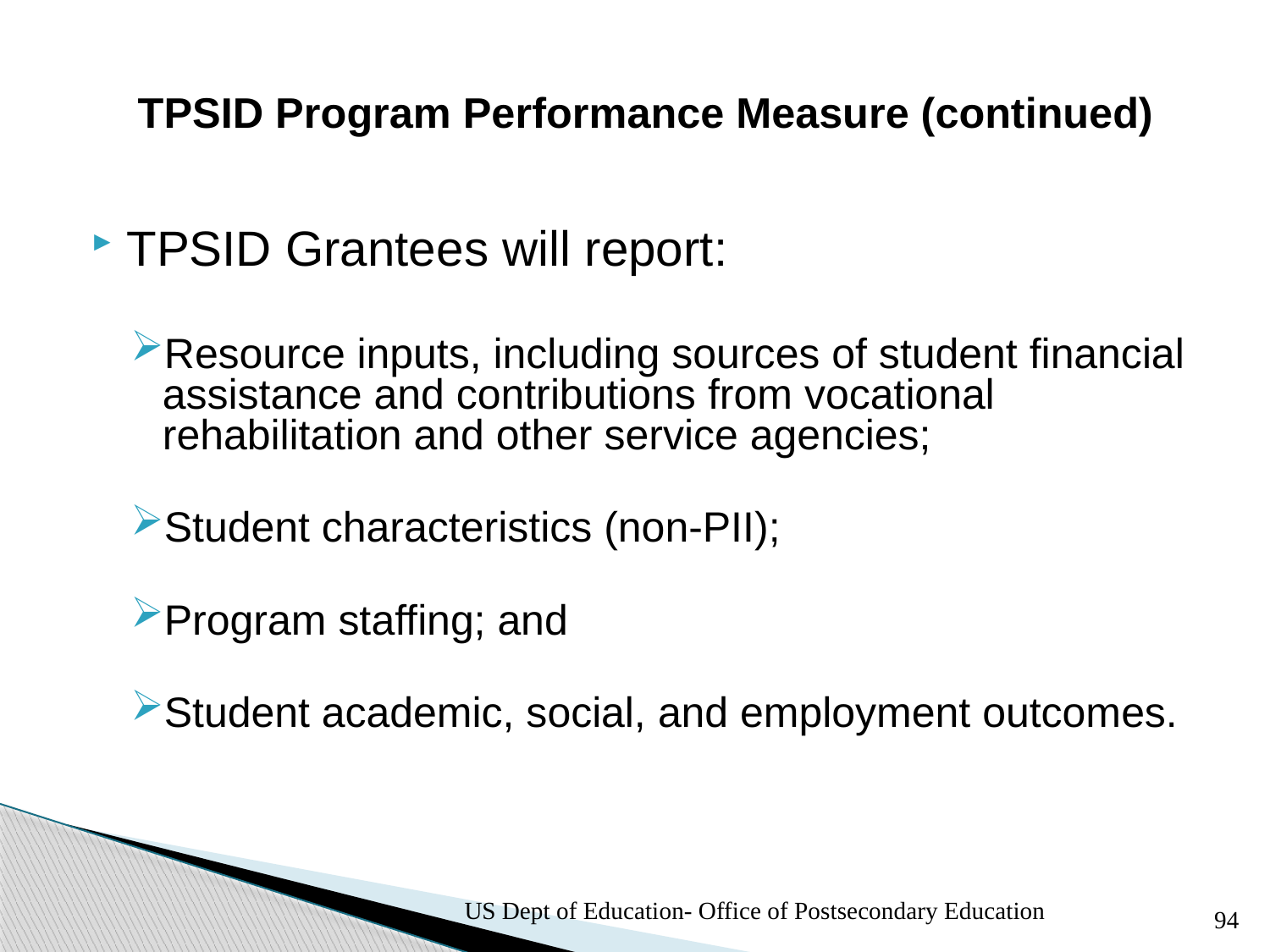

# TPSID Program Performance Measure (continued)
TPSID Grantees will report:

Resource inputs, including sources of student financial assistance and contributions from vocational rehabilitation and other service agencies;

Student characteristics (non-PII);

Program staffing; and

Student academic, social, and employment outcomes.
US Dept of Education- Office of Postsecondary Education
94